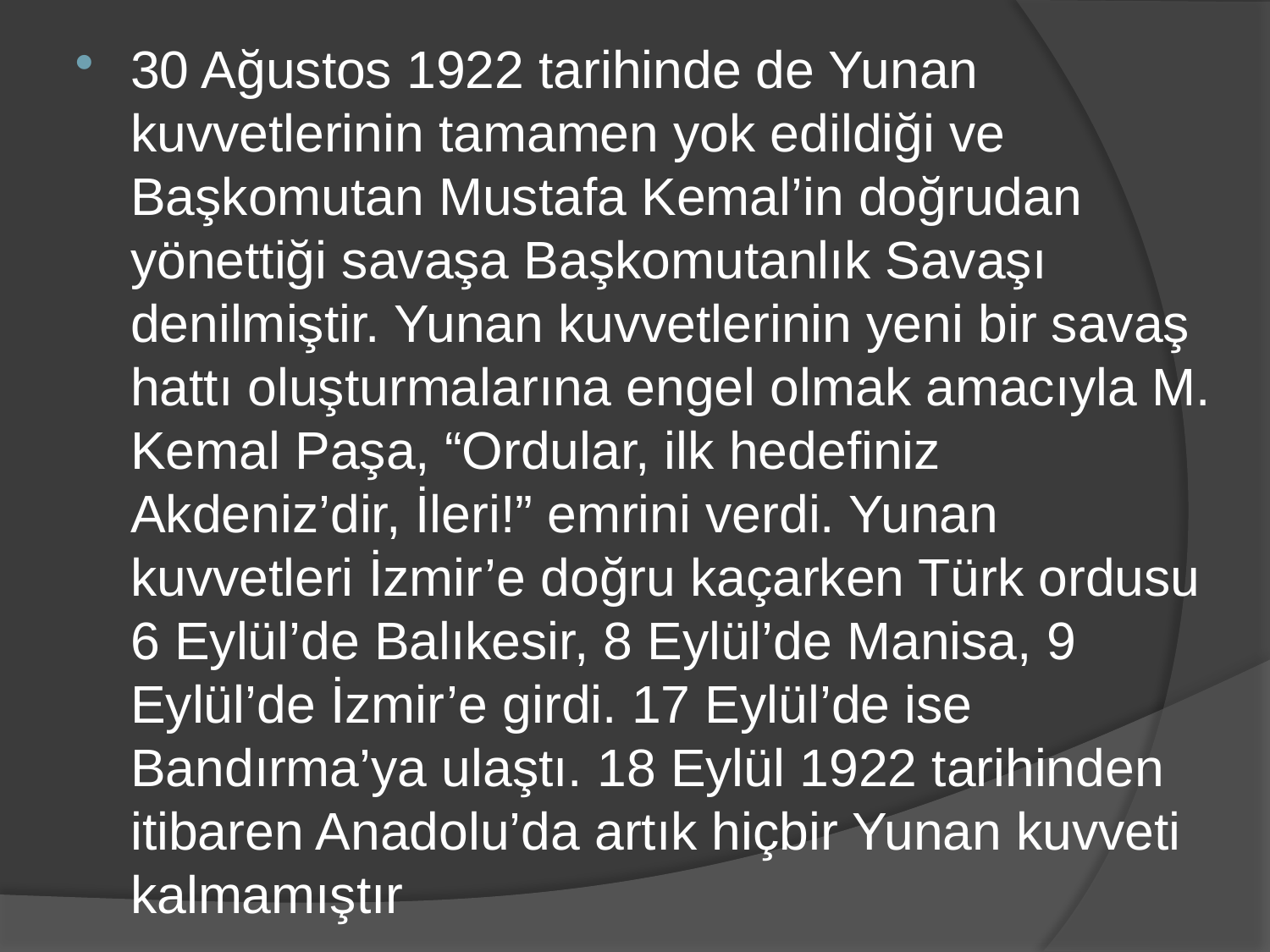

30 Ağustos 1922 tarihinde de Yunan kuvvetlerinin tamamen yok edildiği ve Başkomutan Mustafa Kemal’in doğrudan yönettiği savaşa Başkomutanlık Savaşı denilmiştir. Yunan kuvvetlerinin yeni bir savaş hattı oluşturmalarına engel olmak amacıyla M. Kemal Paşa, “Ordular, ilk hedefiniz Akdeniz’dir, İleri!” emrini verdi. Yunan kuvvetleri İzmir’e doğru kaçarken Türk ordusu 6 Eylül’de Balıkesir, 8 Eylül’de Manisa, 9 Eylül’de İzmir’e girdi. 17 Eylül’de ise Bandırma’ya ulaştı. 18 Eylül 1922 tarihinden itibaren Anadolu’da artık hiçbir Yunan kuvveti kalmamıştır